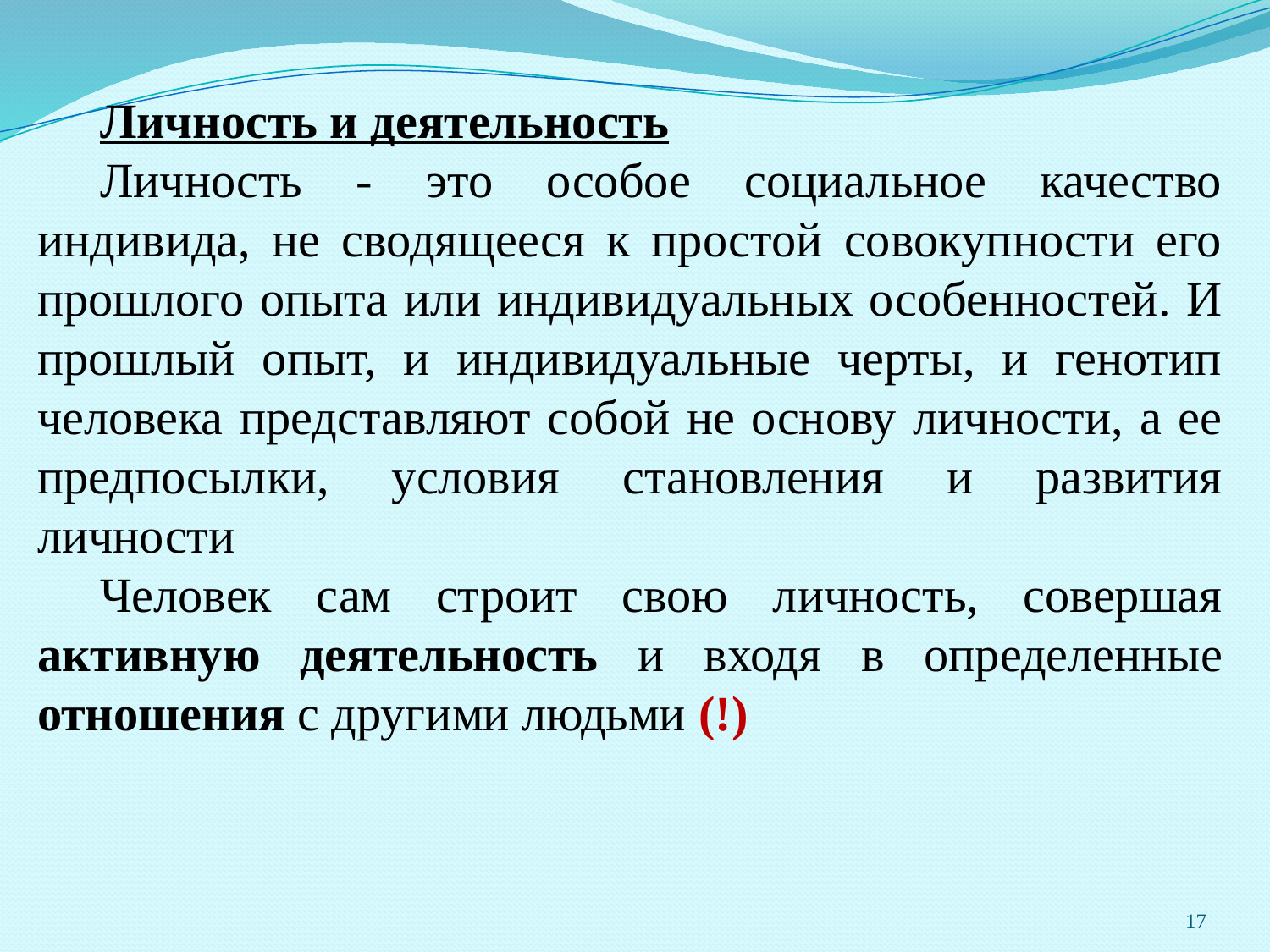

Личность и деятельность
Личность - это особое социальное качество индивида, не сводящееся к простой совокупности его прошлого опыта или индивидуальных особенностей. И прошлый опыт, и индивидуальные черты, и генотип человека представляют собой не основу личности, а ее предпосылки, условия становления и развития личности
Человек сам строит свою личность, совершая активную деятельность и входя в определенные отношения с другими людьми (!)
17